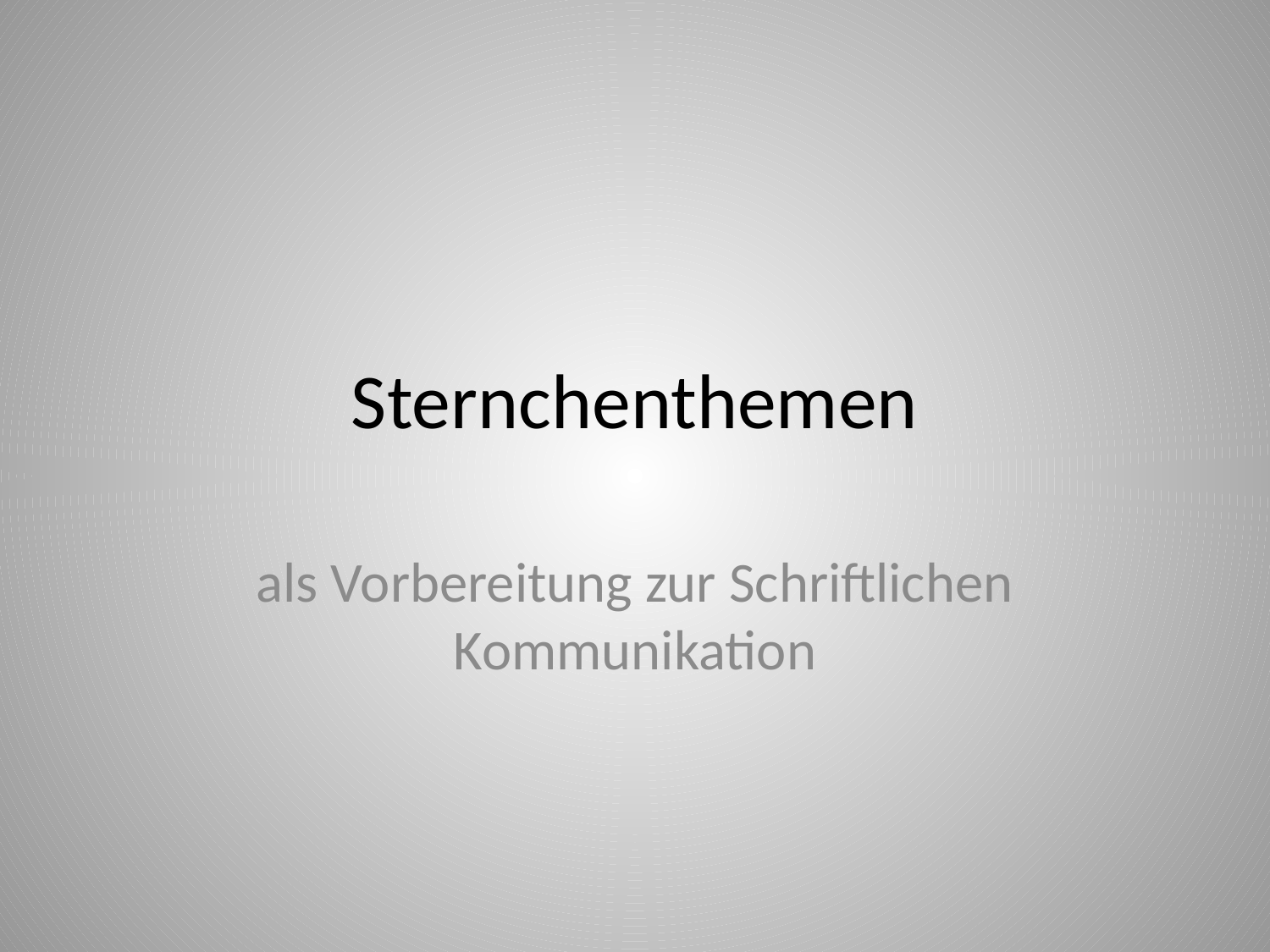

# Sternchenthemen
als Vorbereitung zur Schriftlichen Kommunikation